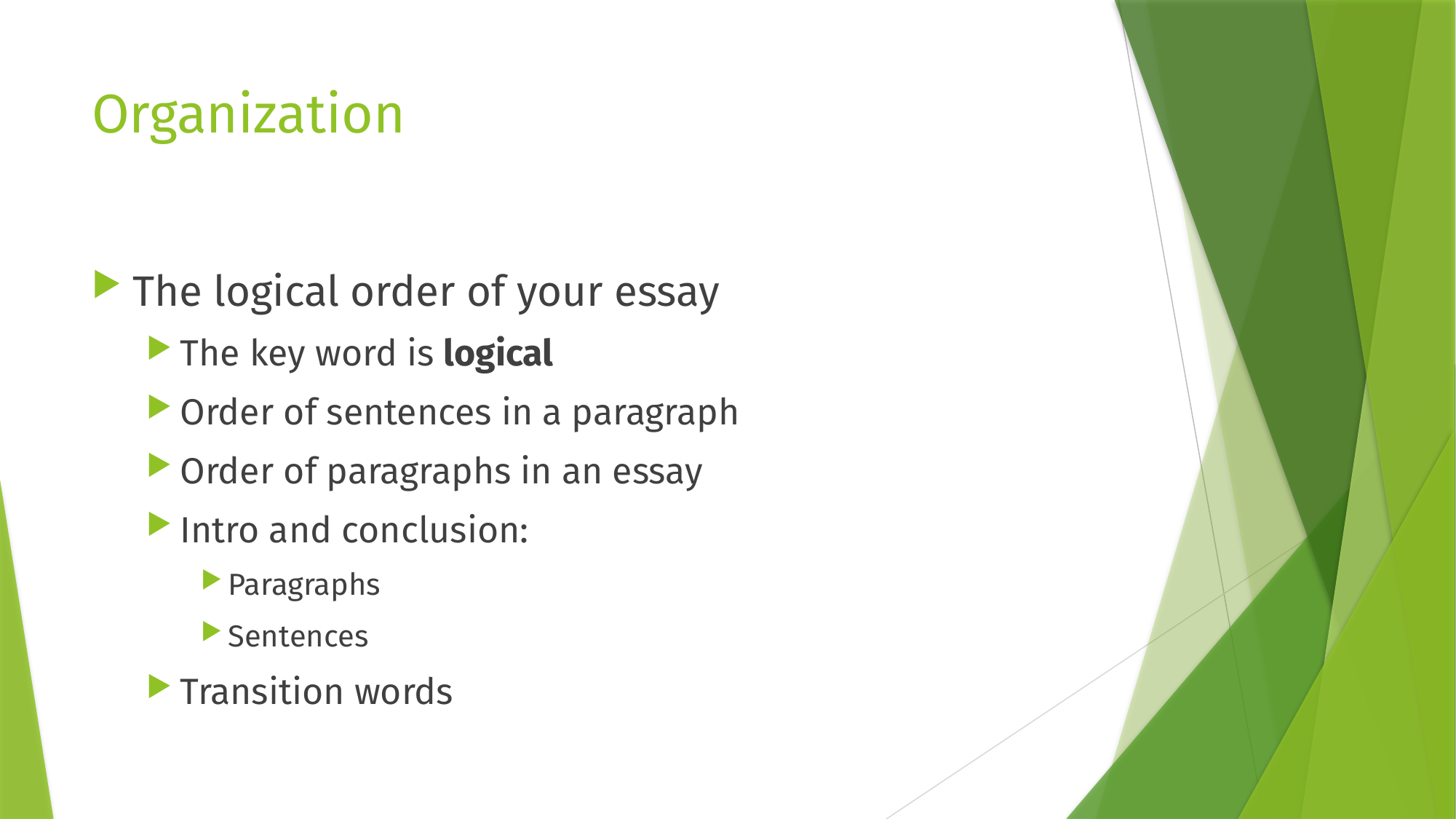

# Organization
The logical order of your essay
The key word is logical
Order of sentences in a paragraph
Order of paragraphs in an essay
Intro and conclusion:
Paragraphs
Sentences
Transition words